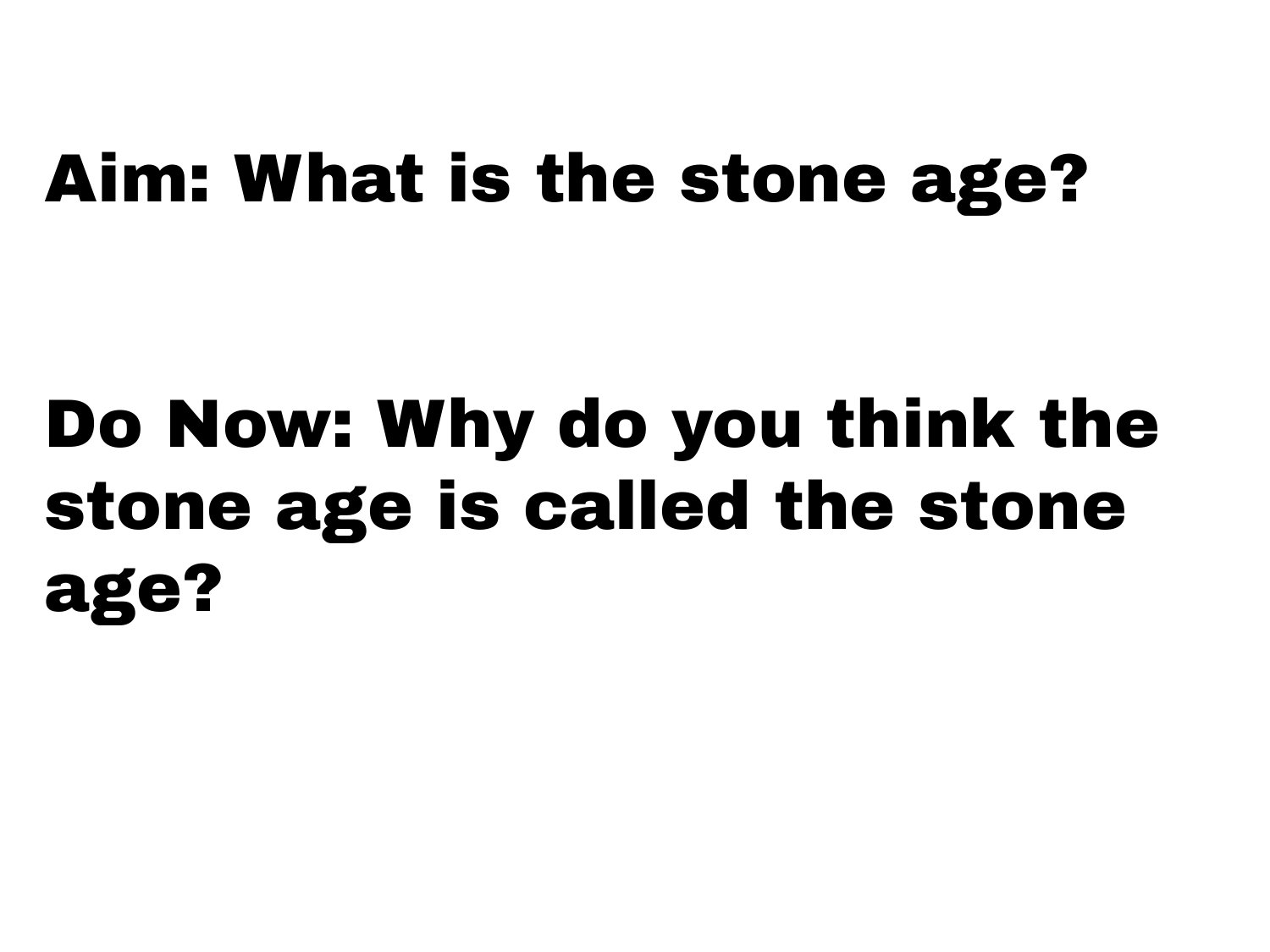

# Aim: What is the stone age? Do Now: Why do you think the stone age is called the stone      age?